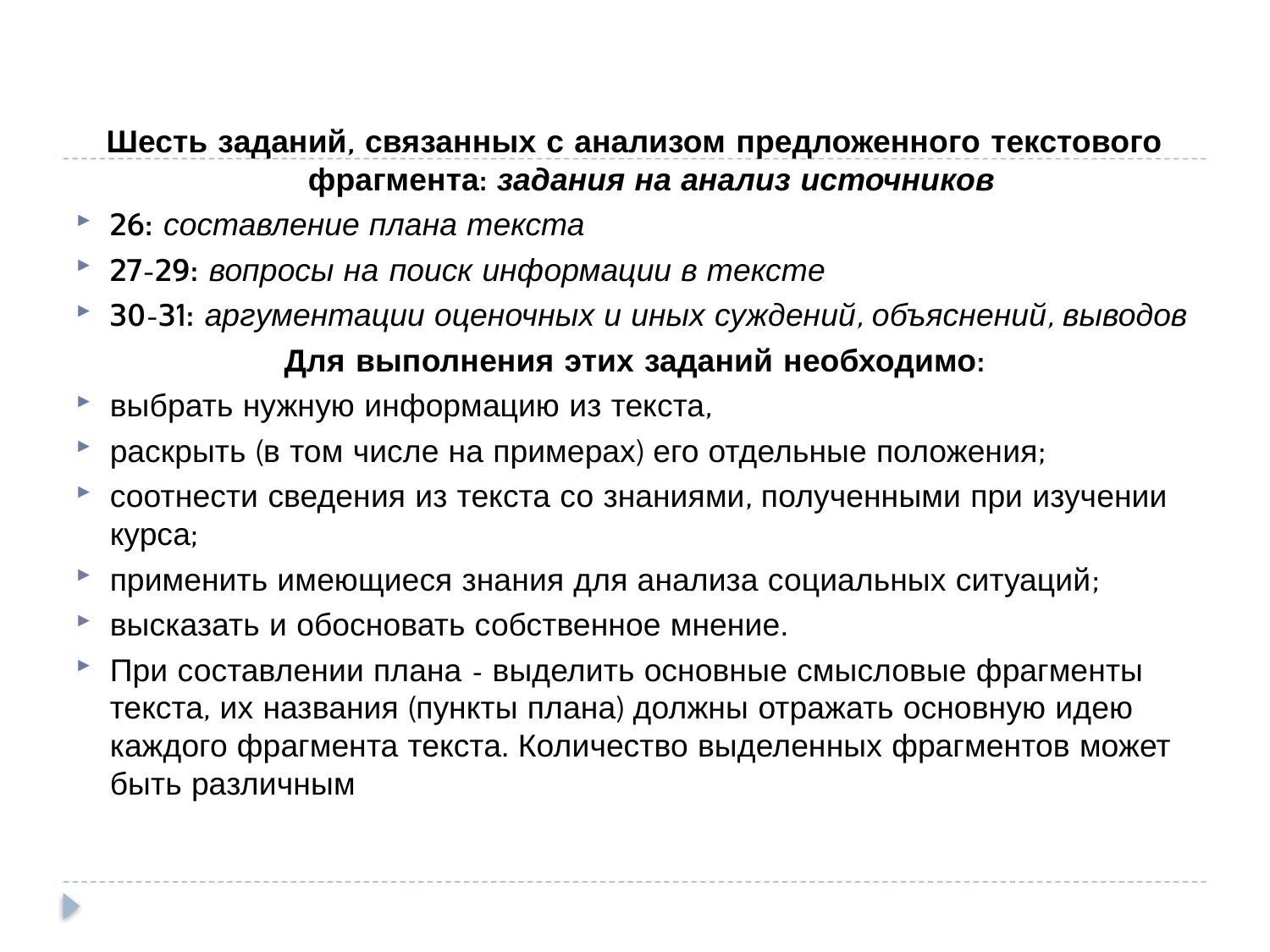

Шесть заданий, связанных с анализом предложенного текстового фрагмента: задания на анализ источников
26: составление плана текста
27-29: вопросы на поиск информации в тексте
30-31: аргументации оценочных и иных суждений, объяснений, выводов
Для выполнения этих заданий необходимо:
выбрать нужную информацию из текста,
раскрыть (в том числе на примерах) его отдельные положения;
соотнести сведения из текста со знаниями, полученными при изучении курса;
применить имеющиеся знания для анализа социальных ситуаций;
высказать и обосновать собственное мнение.
При составлении плана - выделить основные смысловые фрагменты текста, их названия (пункты плана) должны отражать основную идею каждого фрагмента текста. Количество выделенных фрагментов может быть различным